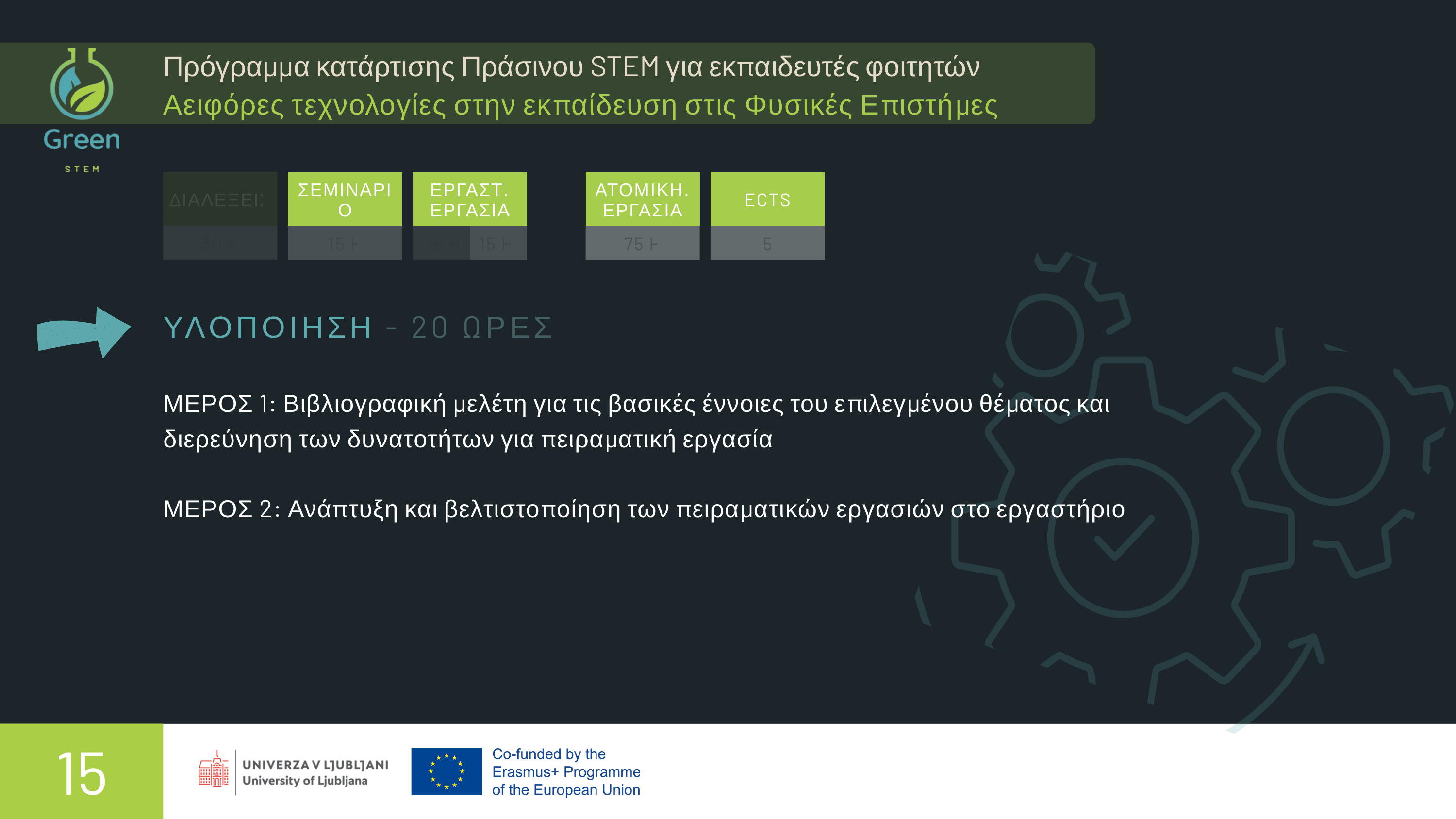

Πρόγραμμα κατάρτισης Πράσινου STEM για εκπαιδευτές φοιτητών
Αειφόρες τεχνολογίες στην εκπαίδευση στις Φυσικές Επιστήμες

ΔΙΑΛΕΞΕΙΣ

ΣΕΜΙΝΑΡΙΟ

ΕΡΓΑΣΤ. ΕΡΓΑΣΙΑ

ΑΤΟΜΙΚΗ. ΕΡΓΑΣΙΑ

ECTS

30 H

15 H

15 H

15 H

75 H

5
ΥΛΟΠΟΙΗΣΗ - 20 ΩΡΕΣ

ΜΕΡΟΣ 1: Βιβλιογραφική μελέτη για τις βασικές έννοιες του επιλεγμένου θέματος και διερεύνηση των δυνατοτήτων για πειραματική εργασία

ΜΕΡΟΣ 2: Ανάπτυξη και βελτιστοποίηση των πειραματικών εργασιών στο εργαστήριο

15

Παρουσιάζεται από την Rachelle Beaudry